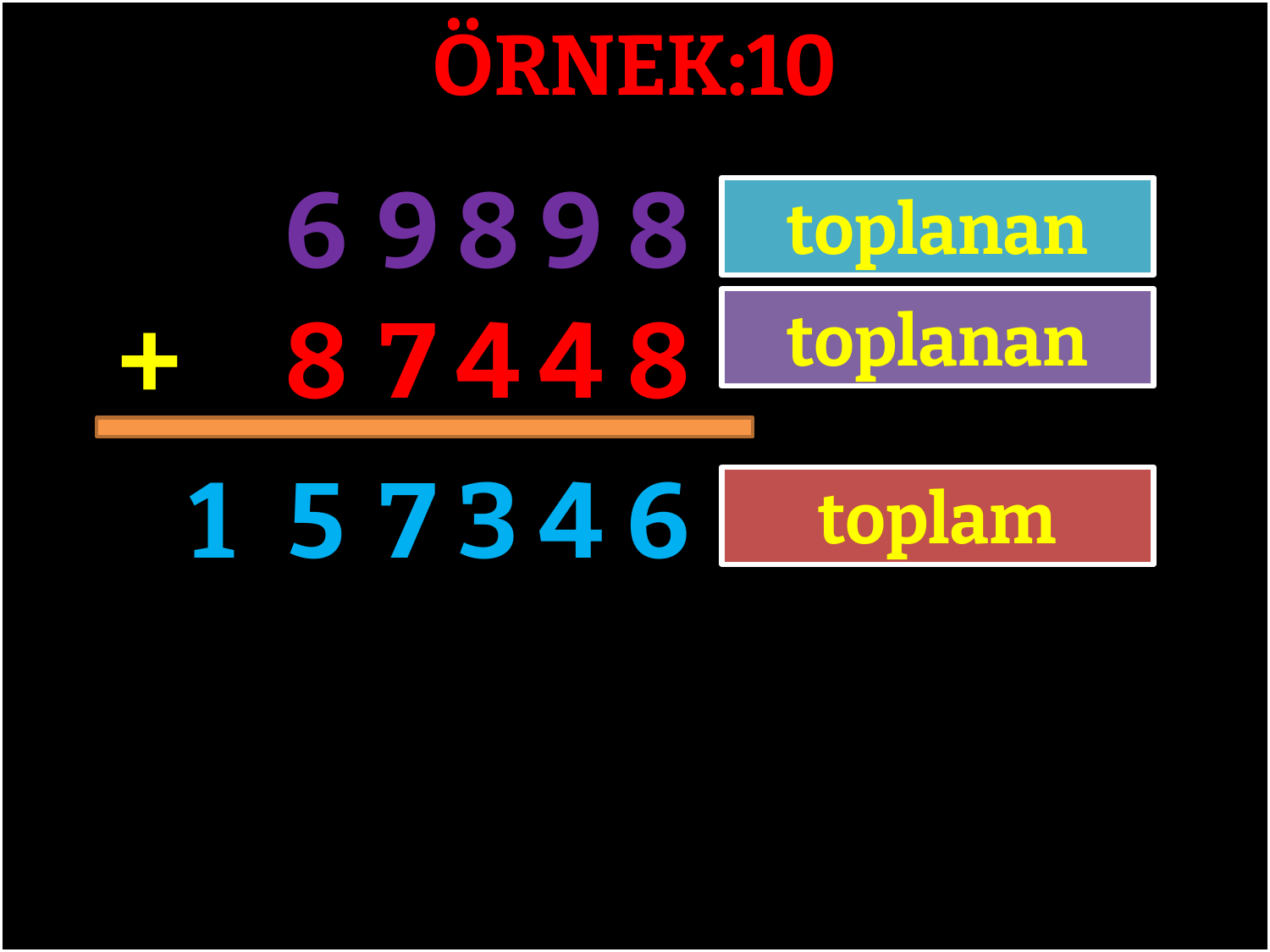

ÖRNEK:10
8
9
8
9
6
toplanan
+
8
4
4
7
8
toplanan
#

1
5
7
3
4
6
toplam